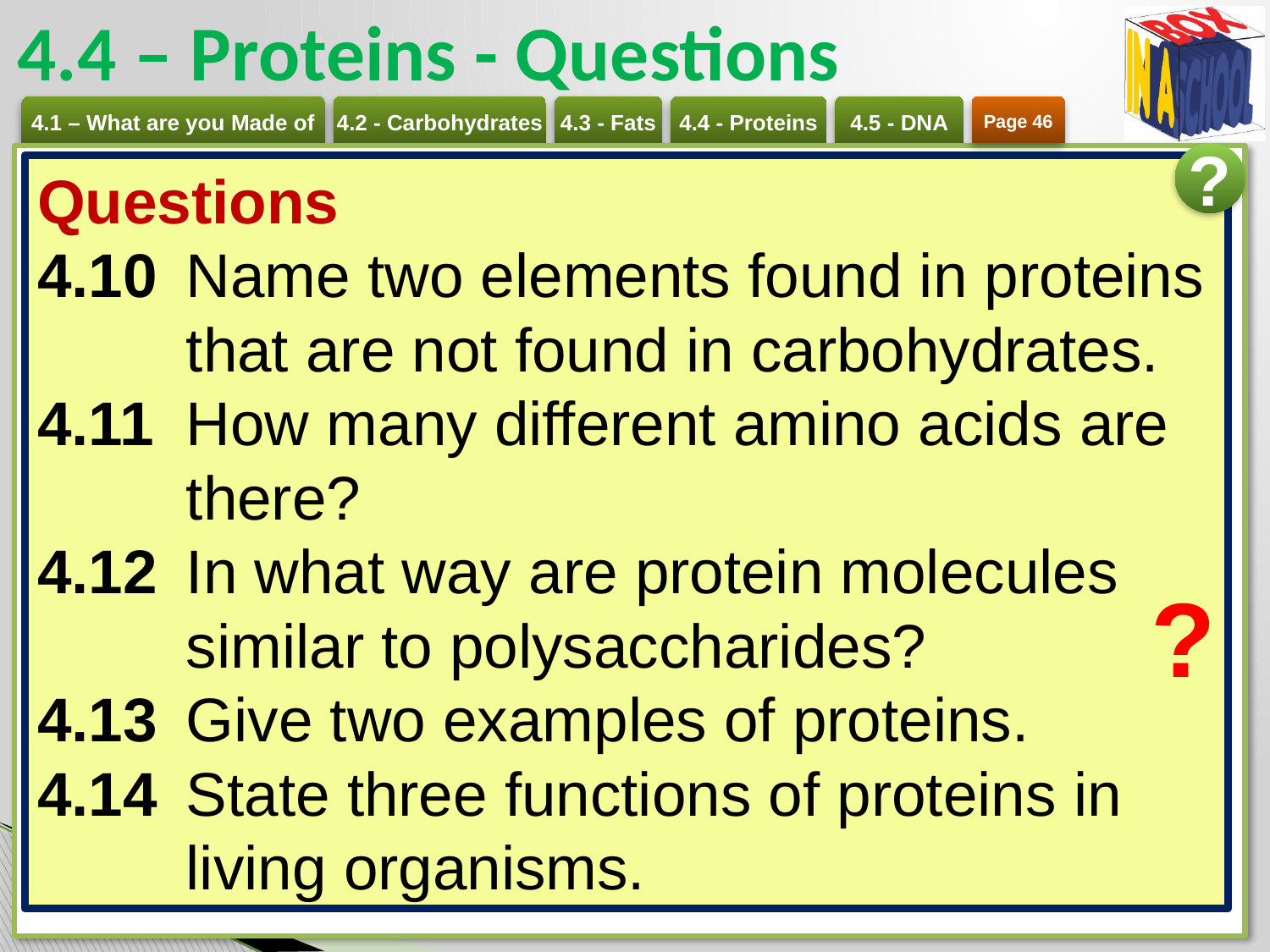

# 4.4 – Proteins - Questions
Page 46
?
Questions
4.10 	Name two elements found in proteins that are not found in carbohydrates.
4.11 	How many different amino acids are there?
4.12 	In what way are protein molecules similar to polysaccharides?
4.13 	Give two examples of proteins.
4.14 	State three functions of proteins in living organisms.
?